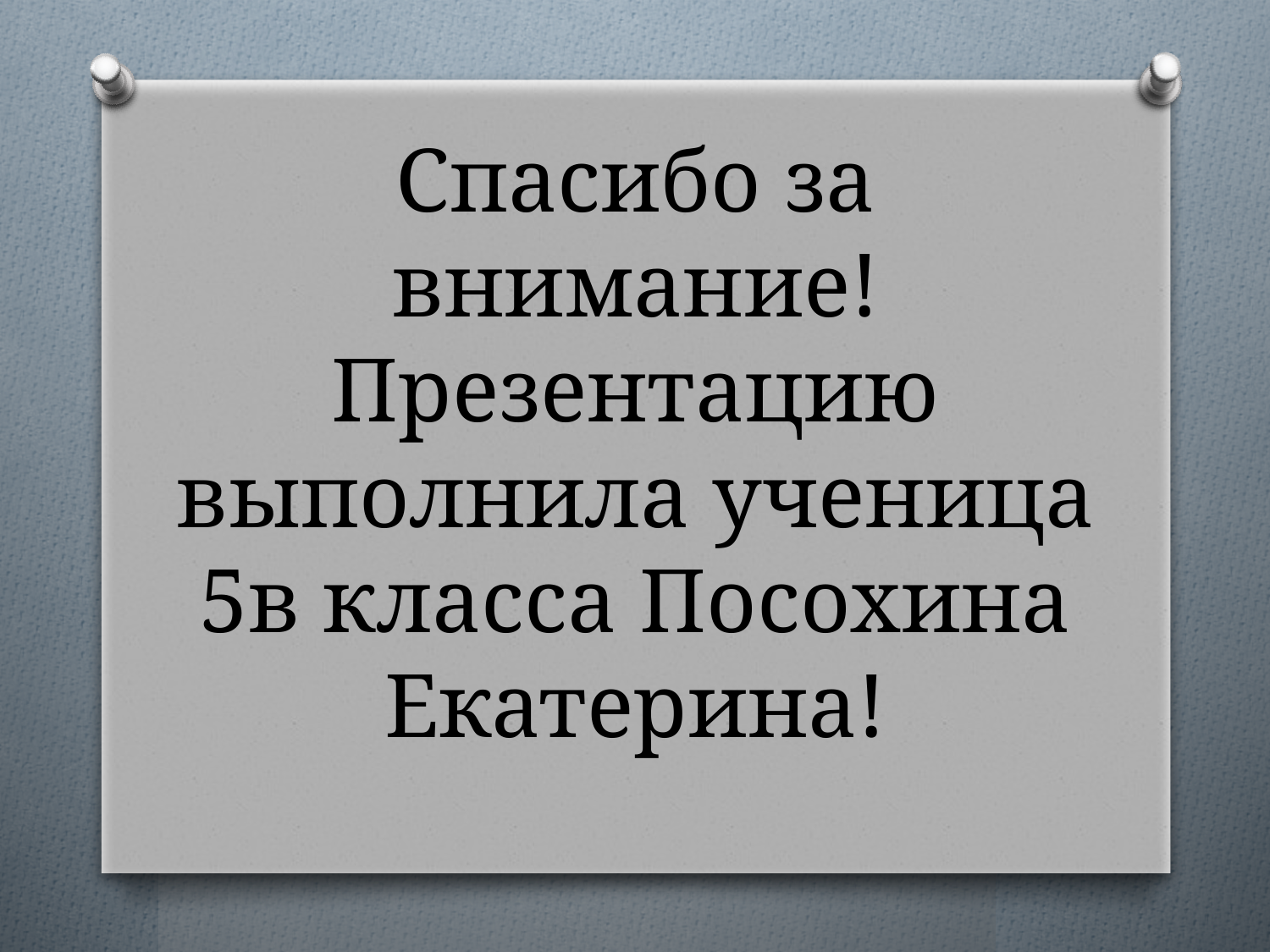

# Спасибо за внимание! Презентацию выполнила ученица 5в класса Посохина Екатерина!